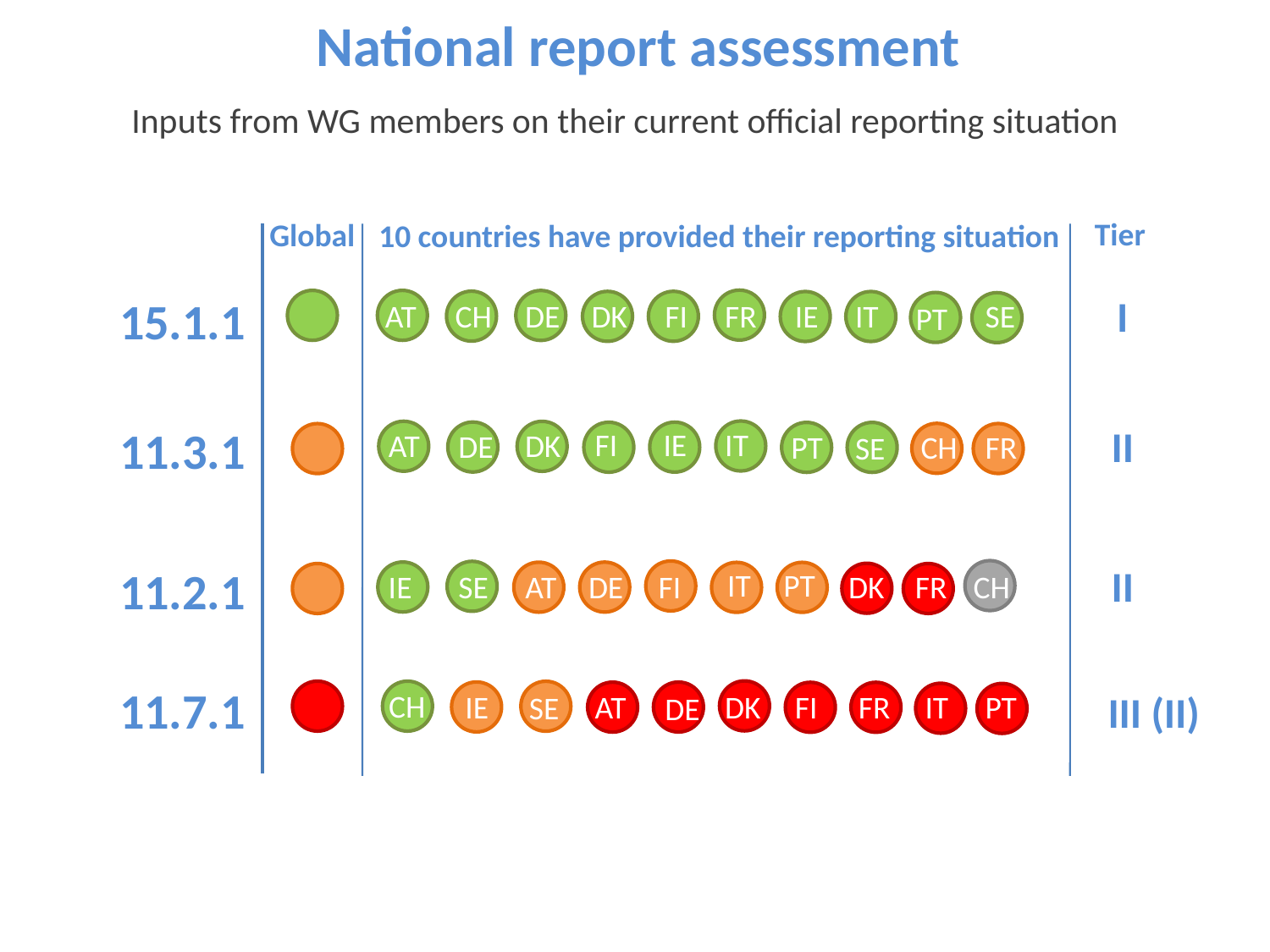

National report assessment
Inputs from WG members on their current official reporting situation
10 countries have provided their reporting situation
Global
15.1.1
DK
AT
CH
DE
FI
FR
IE
IT
SE

PT

11.3.1
IE
FI
IT
AT
DK
DE

PT
CH

FR

11.2.1
IT
PT
CH
FR

IE
SE
AT
DE
FI
DK

11.7.1
CH

IE
AT
DK
FI
FR
IT
PT

SE

DE

SE
Tier
I
II
II
III (II)